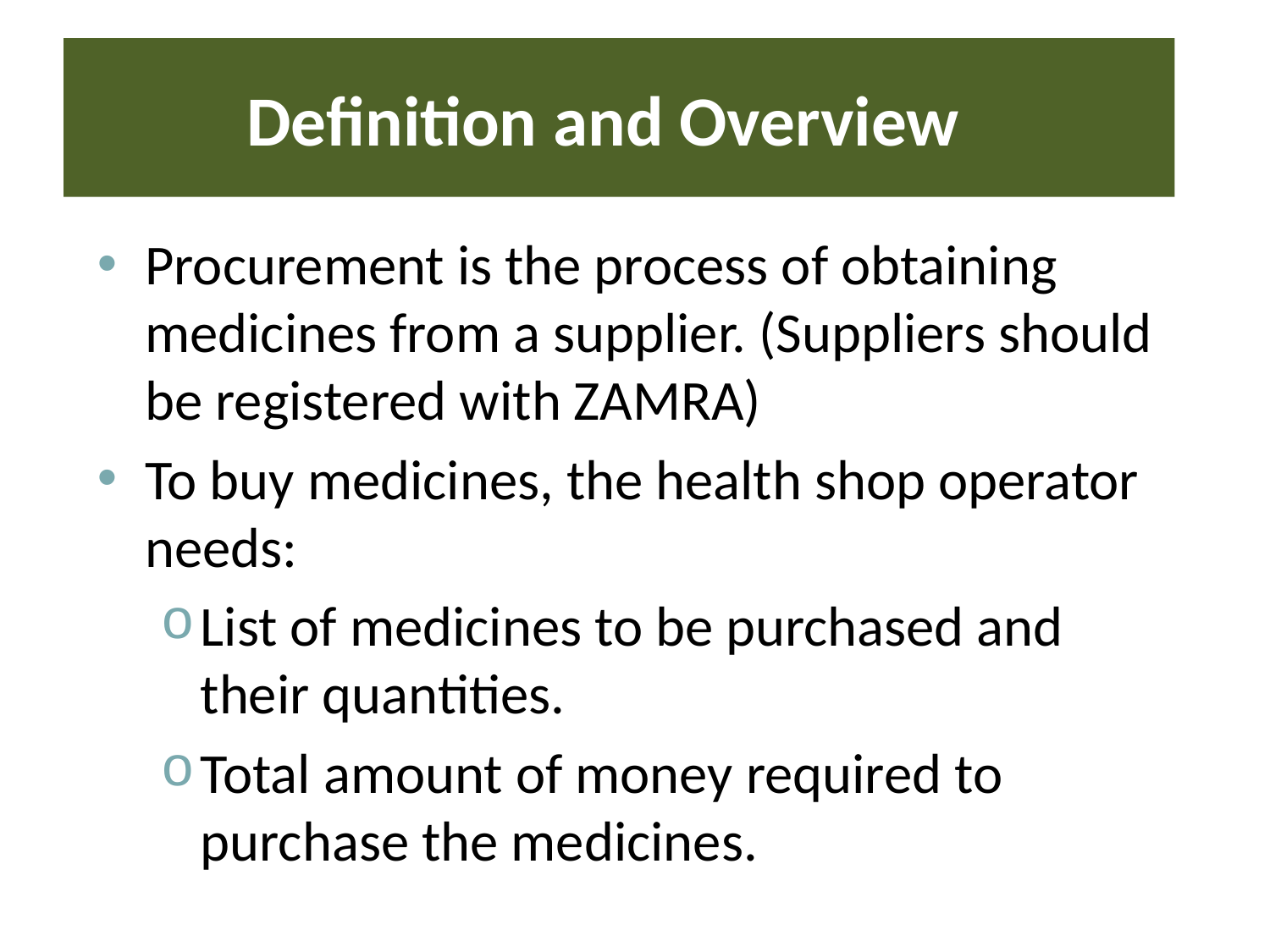

# Definition and Overview
Procurement is the process of obtaining medicines from a supplier. (Suppliers should be registered with ZAMRA)
To buy medicines, the health shop operator needs:
List of medicines to be purchased and their quantities.
Total amount of money required to purchase the medicines.